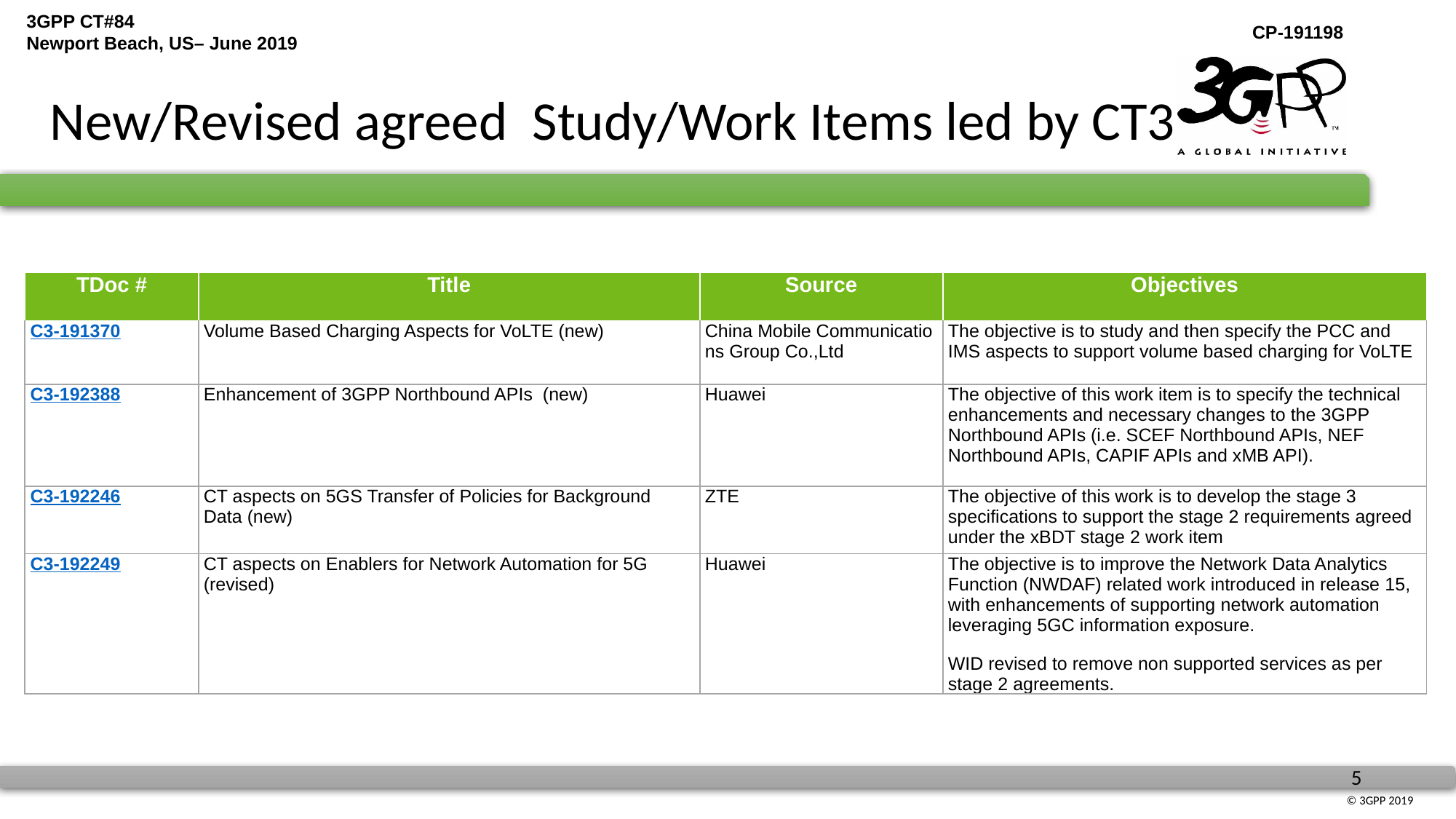

# New/Revised agreed  Study/Work Items led by CT3
| TDoc # | Title | Source | Objectives |
| --- | --- | --- | --- |
| C3-191370 | Volume Based Charging Aspects for VoLTE (new) | China Mobile Communications Group Co.,Ltd | The objective is to study and then specify the PCC and IMS aspects to support volume based charging for VoLTE |
| C3-192388 | Enhancement of 3GPP Northbound APIs (new) | Huawei | The objective of this work item is to specify the technical enhancements and necessary changes to the 3GPP Northbound APIs (i.e. SCEF Northbound APIs, NEF Northbound APIs, CAPIF APIs and xMB API). |
| C3-192246 | CT aspects on 5GS Transfer of Policies for Background Data (new) | ZTE | The objective of this work is to develop the stage 3 specifications to support the stage 2 requirements agreed under the xBDT stage 2 work item |
| C3-192249 | CT aspects on Enablers for Network Automation for 5G (revised) | Huawei | The objective is to improve the Network Data Analytics Function (NWDAF) related work introduced in release 15, with enhancements of supporting network automation leveraging 5GC information exposure. WID revised to remove non supported services as per stage 2 agreements. |